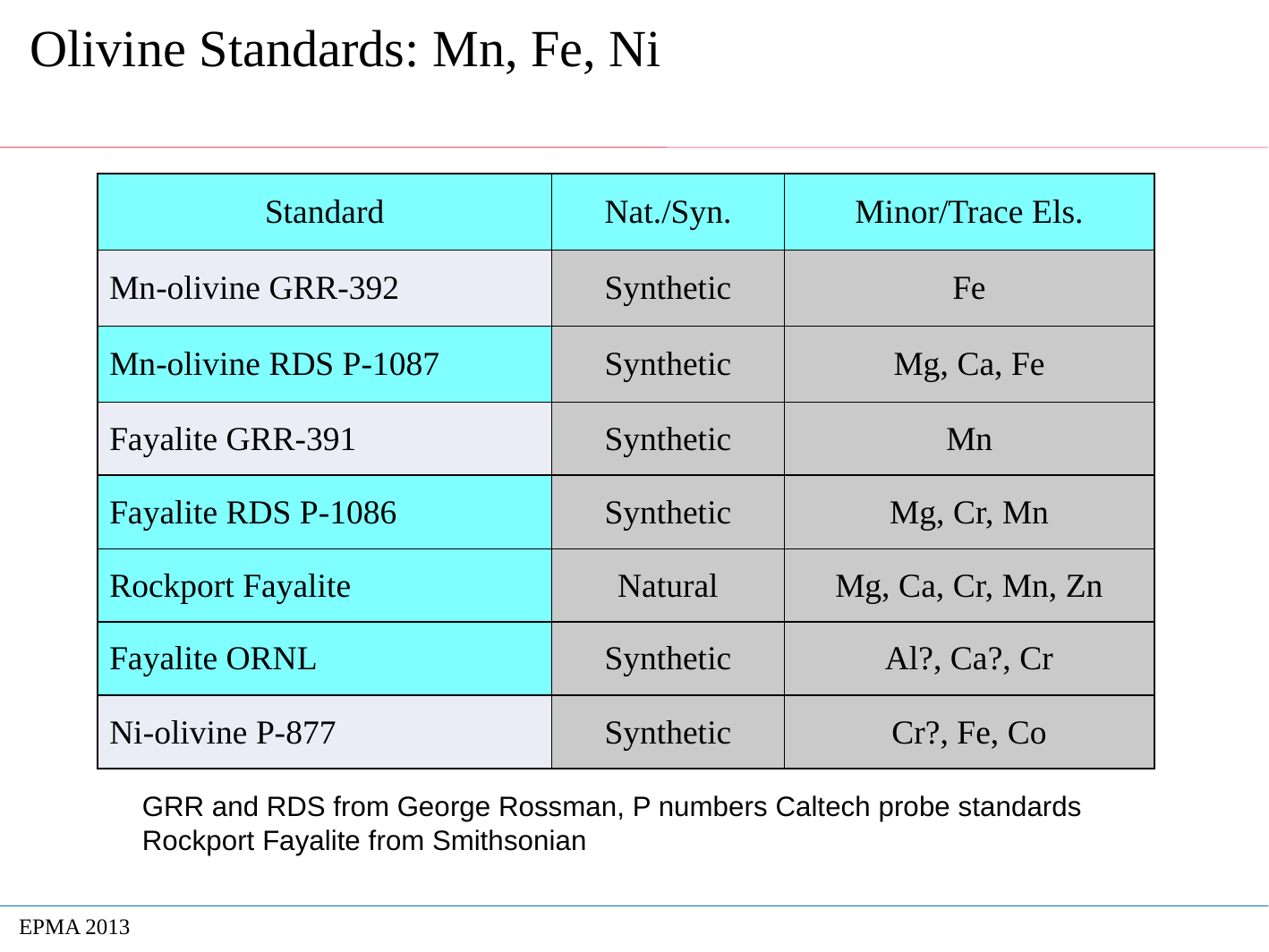

# Olivine Standards: Mn, Fe, Ni
| Standard | Nat./Syn. | Minor/Trace Els. |
| --- | --- | --- |
| Mn-olivine GRR-392 | Synthetic | Fe |
| Mn-olivine RDS P-1087 | Synthetic | Mg, Ca, Fe |
| Fayalite GRR-391 | Synthetic | Mn |
| Fayalite RDS P-1086 | Synthetic | Mg, Cr, Mn |
| Rockport Fayalite | Natural | Mg, Ca, Cr, Mn, Zn |
| Fayalite ORNL | Synthetic | Al?, Ca?, Cr |
| Ni-olivine P-877 | Synthetic | Cr?, Fe, Co |
GRR and RDS from George Rossman, P numbers Caltech probe standards
Rockport Fayalite from Smithsonian
EPMA 2013